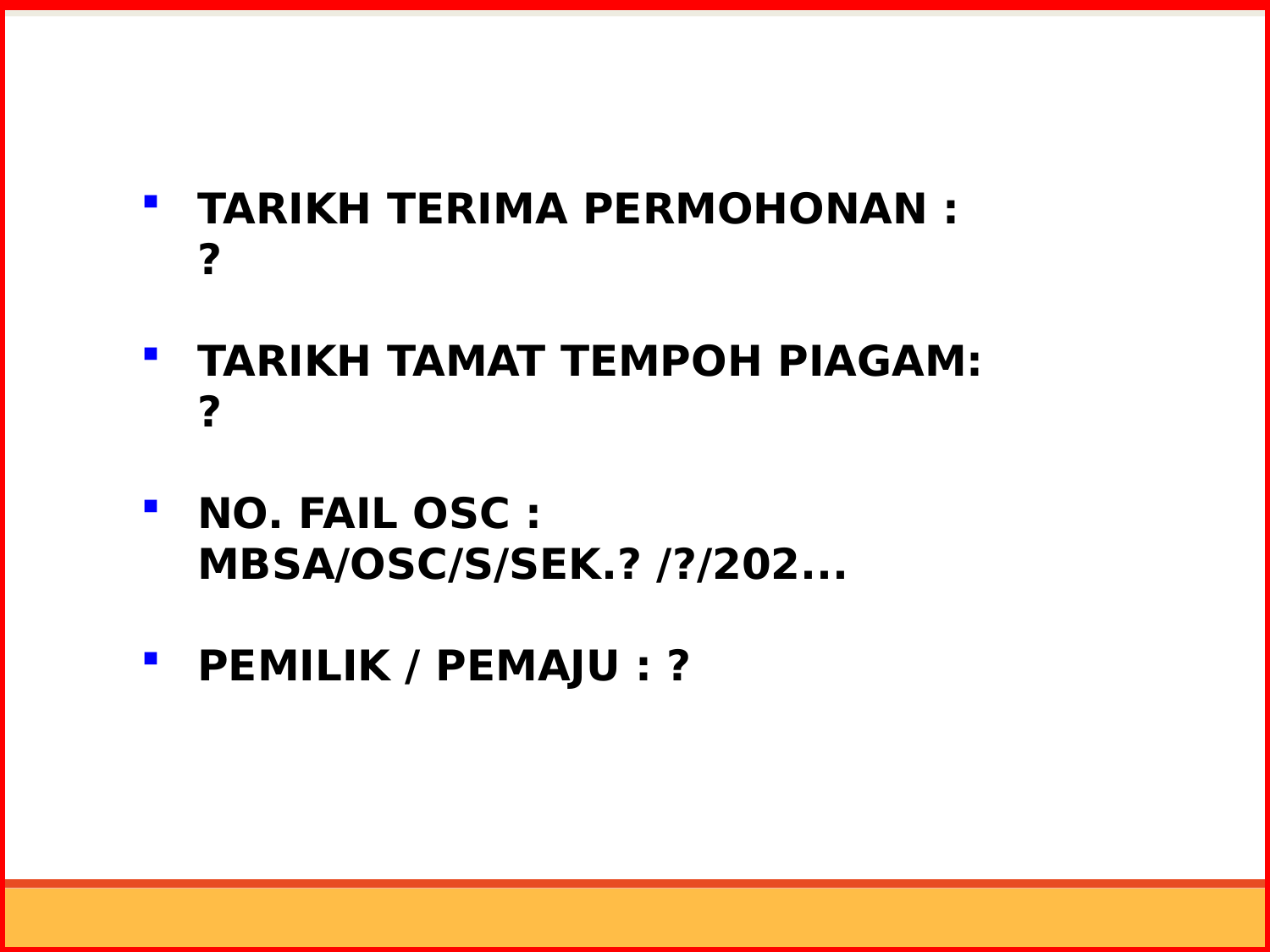

TARIKH TERIMA PERMOHONAN :
	?

TARIKH TAMAT TEMPOH PIAGAM:
	?

NO. FAIL OSC :
 	MBSA/OSC/S/SEK.? /?/202...

PEMILIK / PEMAJU : ?